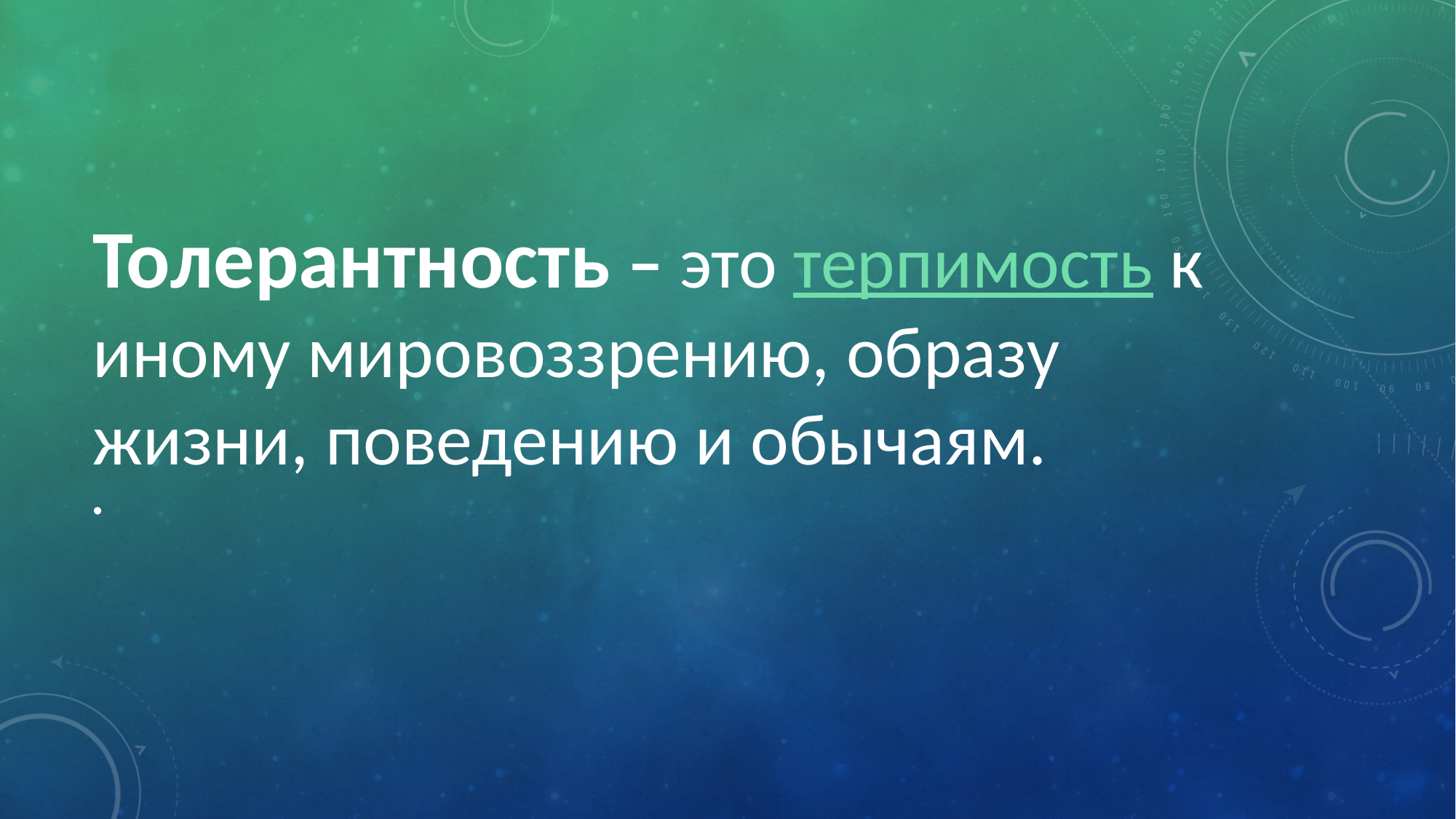

Толерантность – это терпимость к иному мировоззрению, образу жизни, поведению и обычаям.